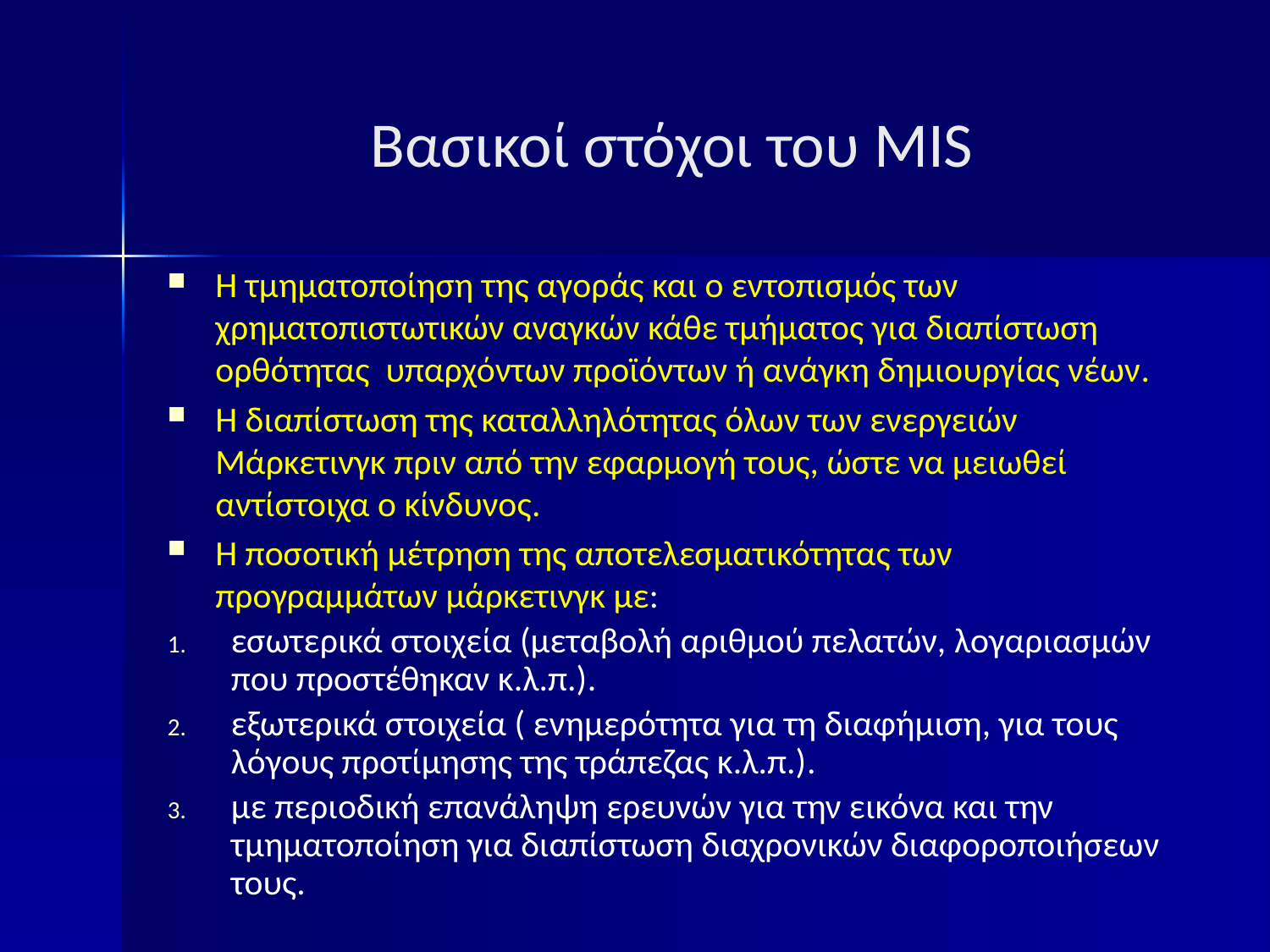

# Βασικοί στόχοι του MIS
Η τμηματοποίηση της αγοράς και ο εντοπισμός των χρηματοπιστωτικών αναγκών κάθε τμήματος για διαπίστωση ορθότητας  υπαρχόντων προϊόντων ή ανάγκη δημιουργίας νέων.
Η διαπίστωση της καταλληλότητας όλων των ενεργειών Μάρκετινγκ πριν από την εφαρμογή τους, ώστε να μειωθεί αντίστοιχα ο κίνδυνος.
Η ποσοτική μέτρηση της αποτελεσματικότητας των προγραμμάτων μάρκετινγκ με:
εσωτερικά στοιχεία (μεταβολή αριθμού πελατών, λογαριασμών που προστέθηκαν κ.λ.π.).
εξωτερικά στοιχεία ( ενημερότητα για τη διαφήμιση, για τους λόγους προτίμησης της τράπεζας κ.λ.π.).
με περιοδική επανάληψη ερευνών για την εικόνα και την τμηματοποίηση για διαπίστωση διαχρονικών διαφοροποιήσεων τους.